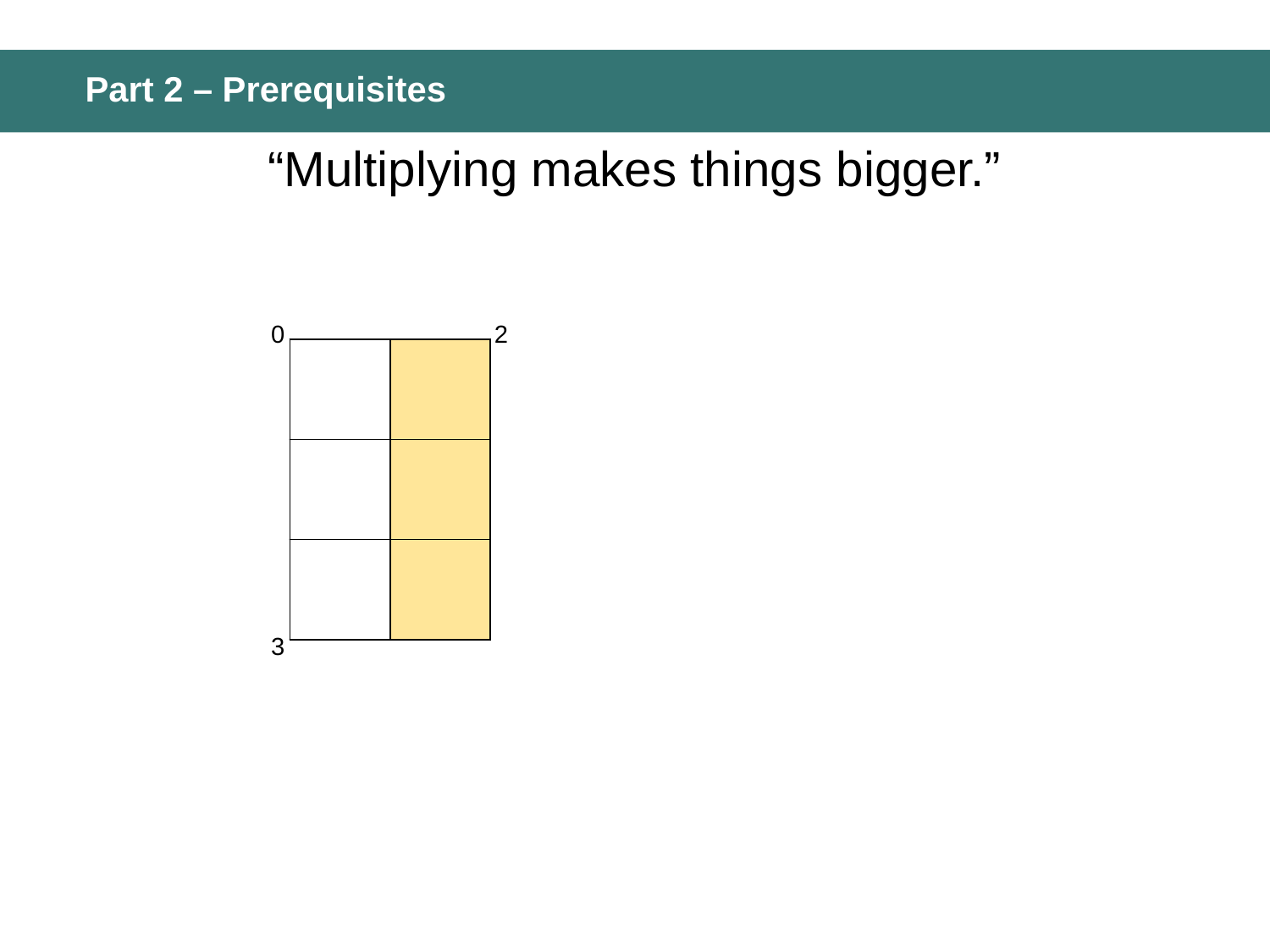

# Part 2 – Prerequisites
“Multiplying makes things bigger.”
0
2
|  |  |
| --- | --- |
|  |  |
|  |  |
|  |  |
| --- | --- |
|  |  |
|  |  |
|  |  |
| --- | --- |
|  |  |
|  |  |
|  |  |
| --- | --- |
|  |  |
|  |  |
|  |  |
| --- | --- |
|  |  |
|  |  |
|  |  |
| --- | --- |
|  |  |
|  |  |
3